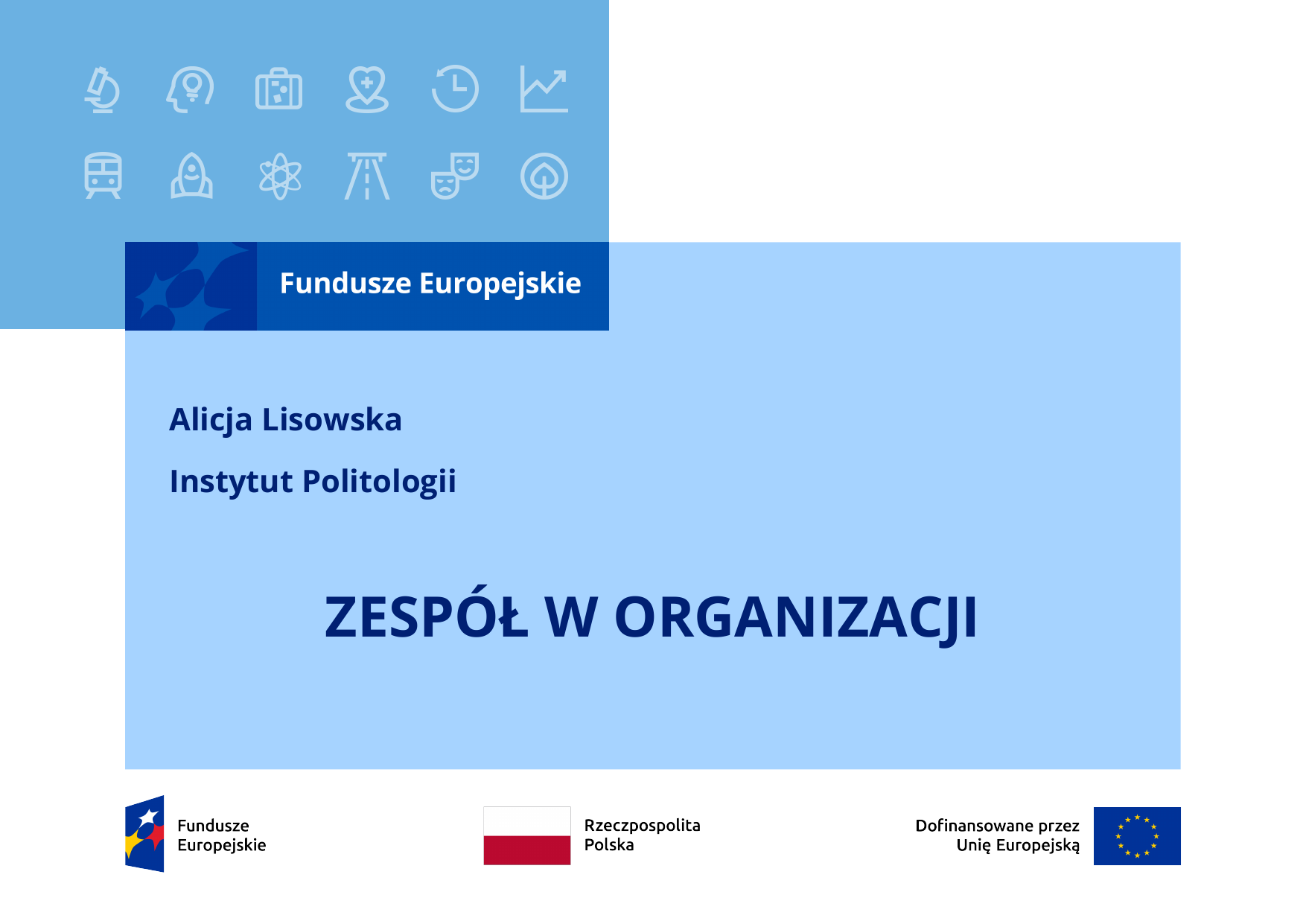

# Alicja Lisowska Instytut Politologii
ZESPÓŁ W ORGANIZACJI